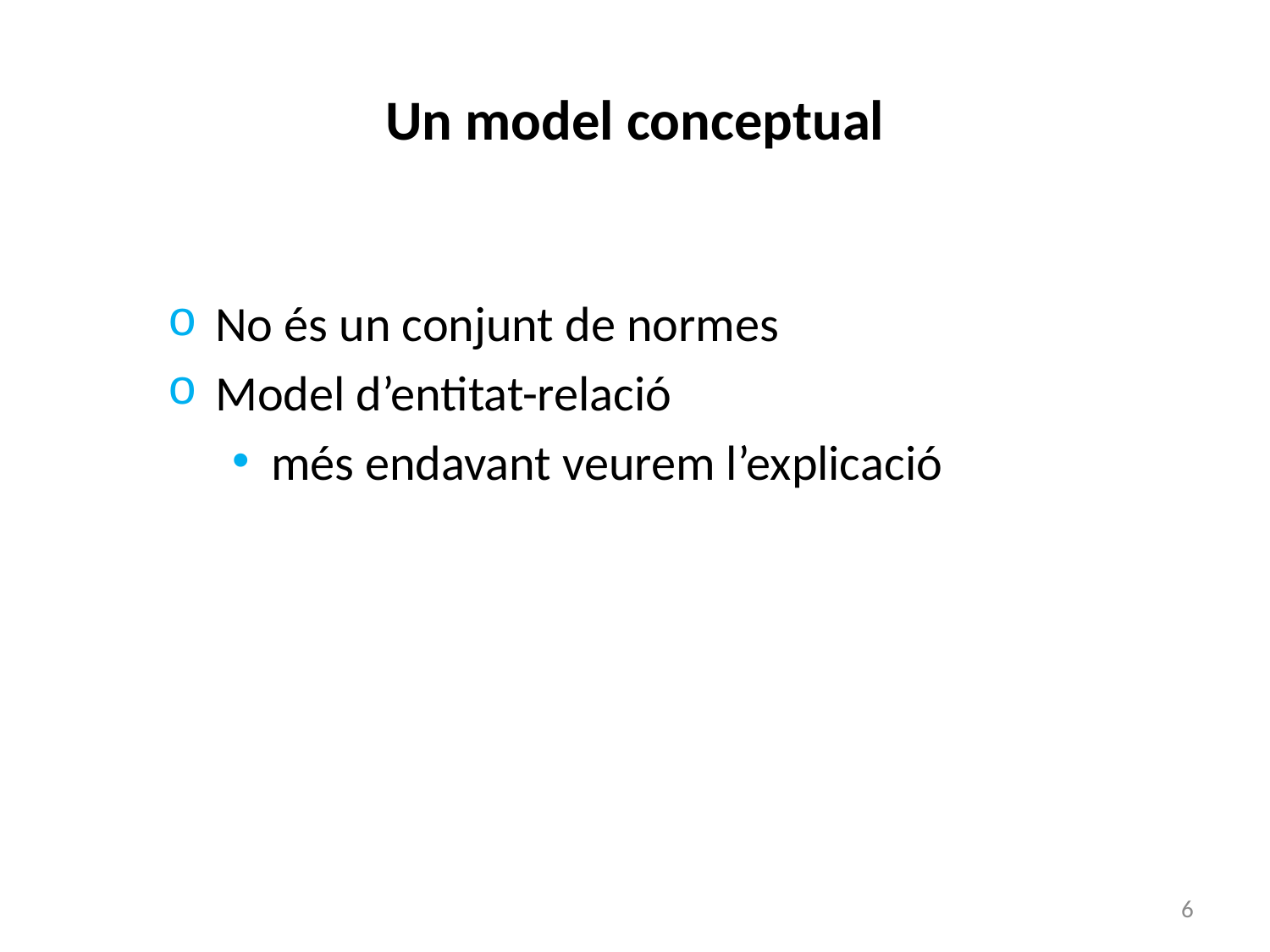

# Un model conceptual
No és un conjunt de normes
Model d’entitat-relació
més endavant veurem l’explicació

6